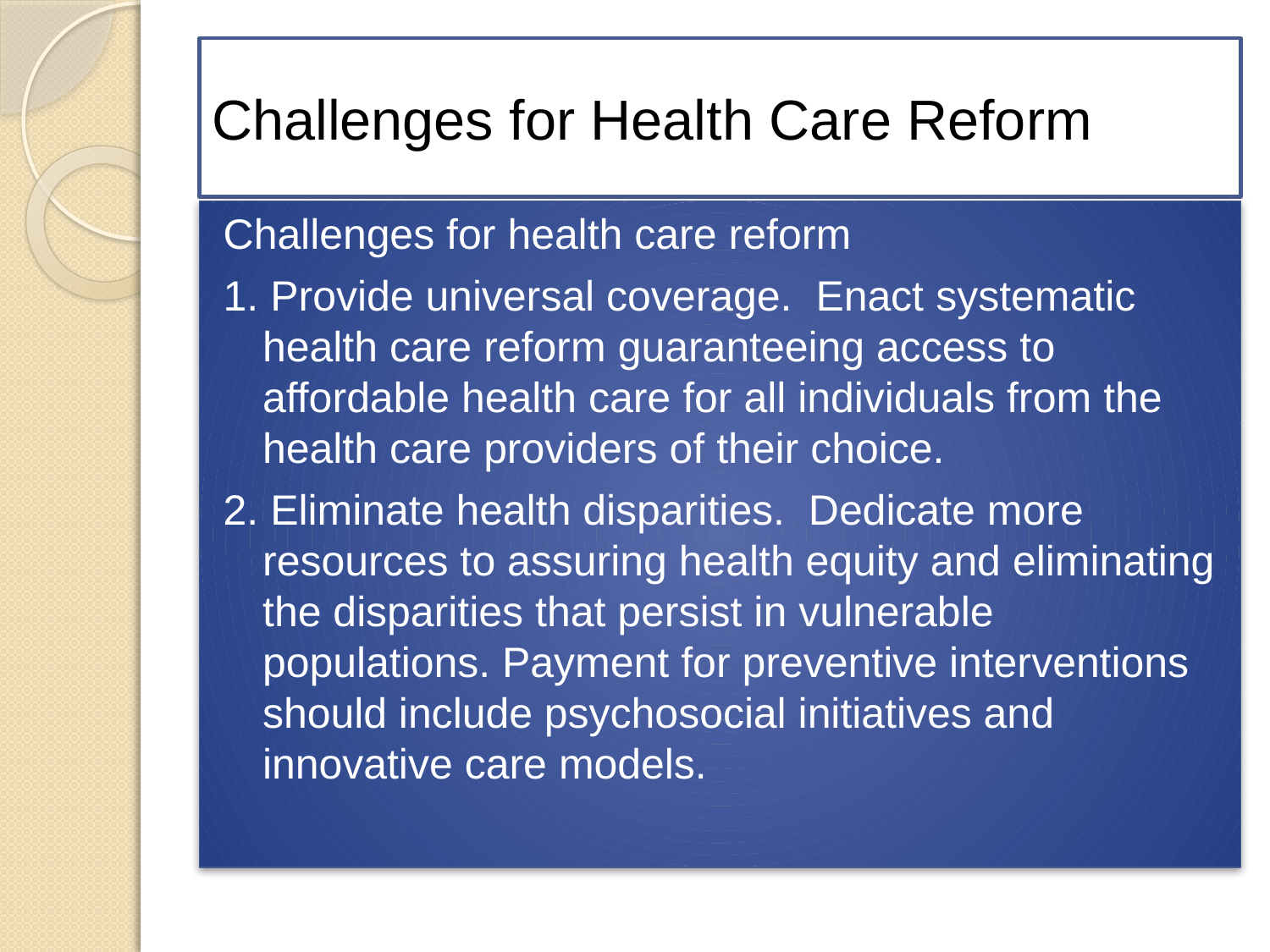

# Challenges for Health Care Reform
Challenges for health care reform
1. Provide universal coverage.  Enact systematic health care reform guaranteeing access to affordable health care for all individuals from the health care providers of their choice.
2. Eliminate health disparities.  Dedicate more resources to assuring health equity and eliminating the disparities that persist in vulnerable populations. Payment for preventive interventions should include psychosocial initiatives and innovative care models.